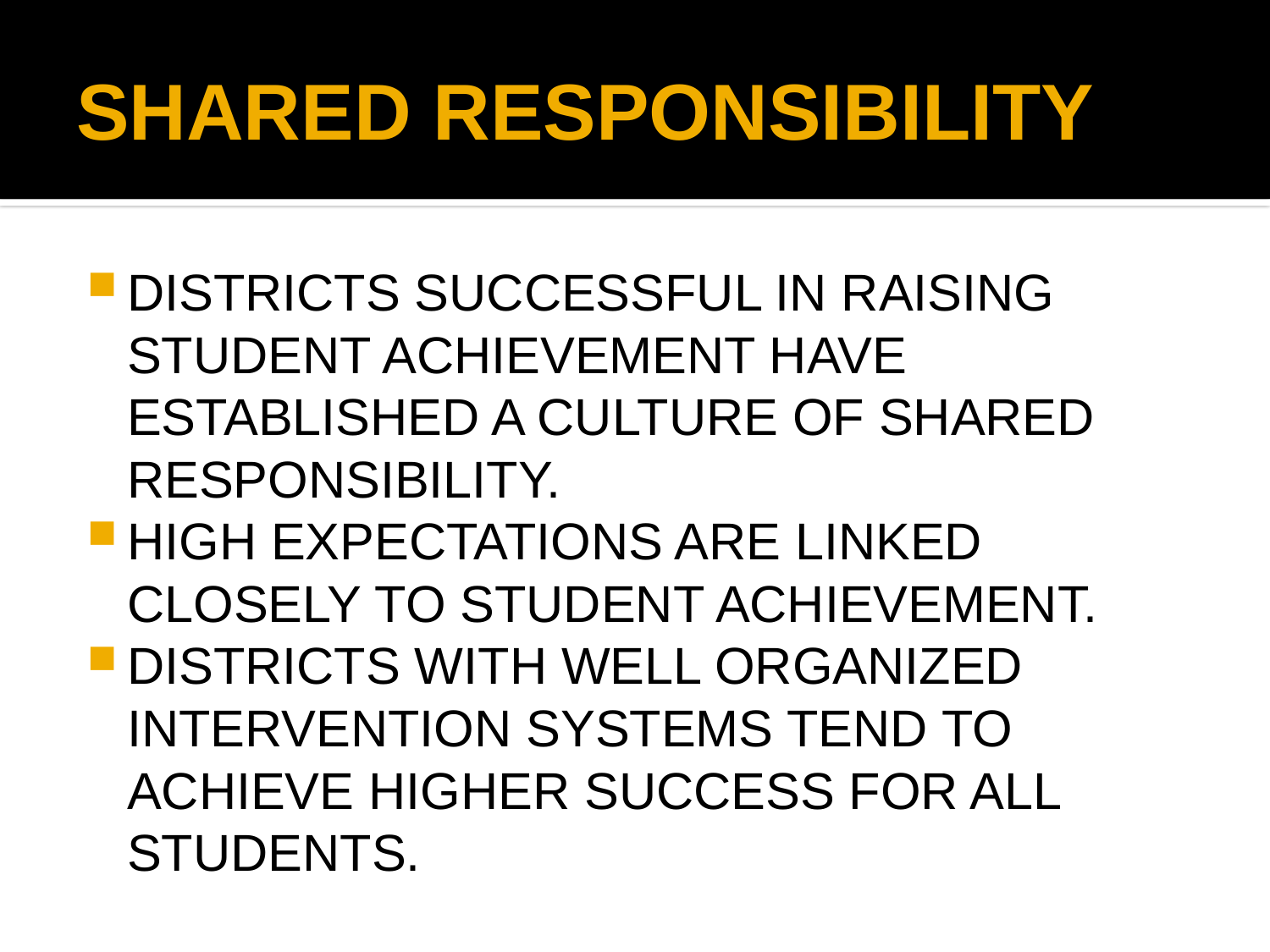

# SHARED RESPONSIBILITY
DISTRICTS SUCCESSFUL IN RAISING STUDENT ACHIEVEMENT HAVE ESTABLISHED A CULTURE OF SHARED RESPONSIBILITY.
HIGH EXPECTATIONS ARE LINKED CLOSELY TO STUDENT ACHIEVEMENT.
DISTRICTS WITH WELL ORGANIZED INTERVENTION SYSTEMS TEND TO ACHIEVE HIGHER SUCCESS FOR ALL STUDENTS.